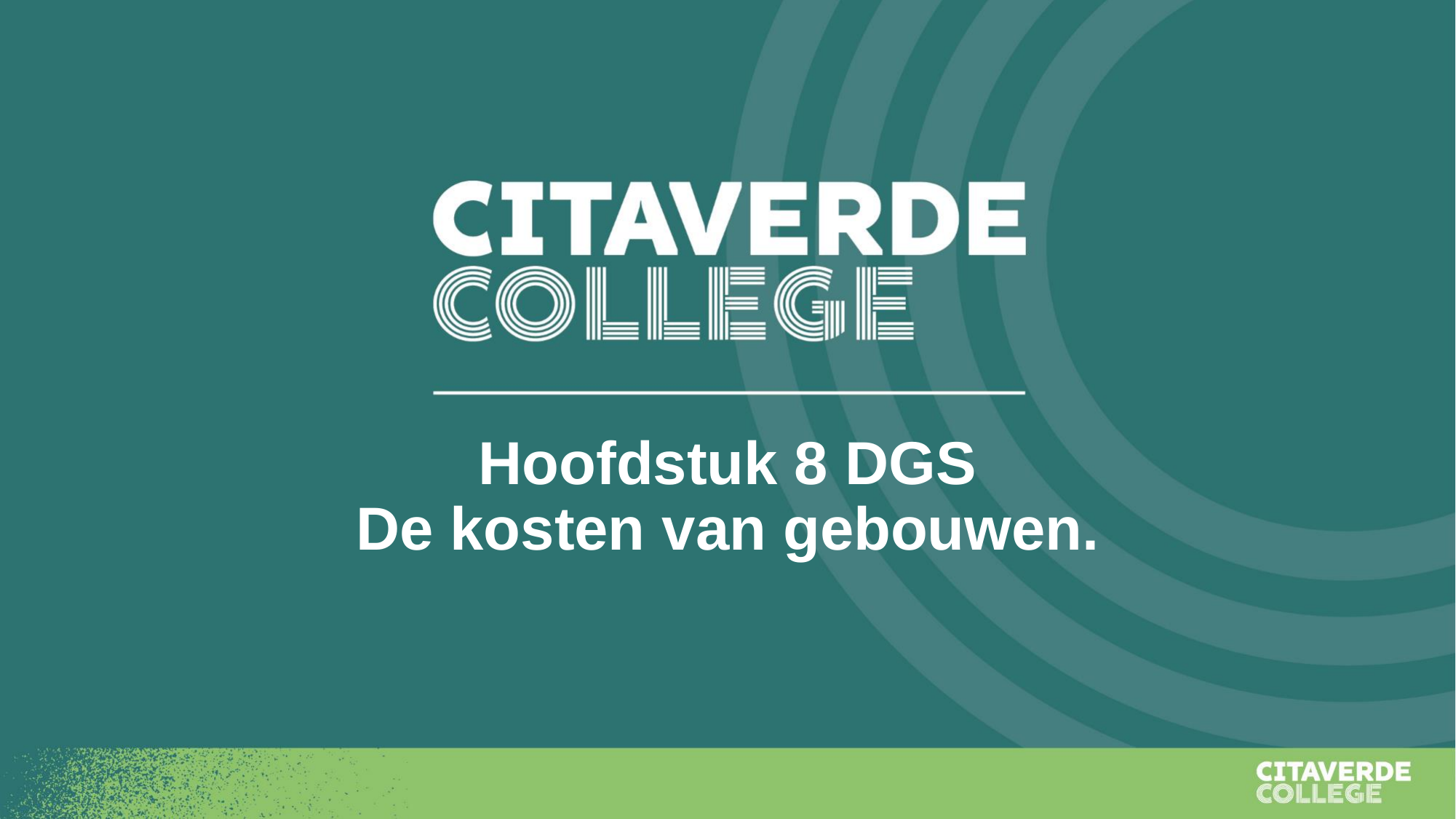

Hoofdstuk 8 DGS
De kosten van gebouwen.